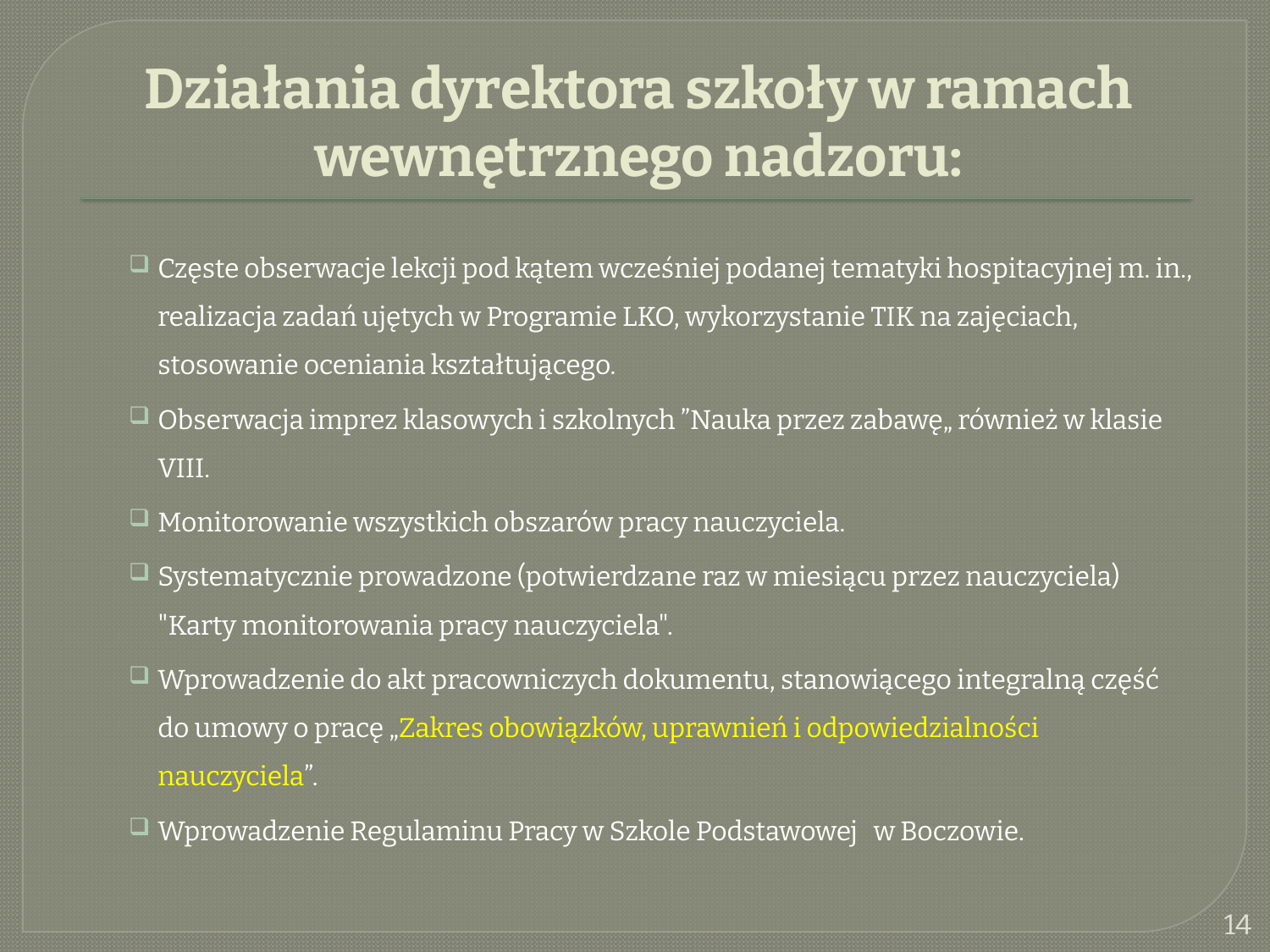

# Działania dyrektora szkoły w ramach wewnętrznego nadzoru:
Częste obserwacje lekcji pod kątem wcześniej podanej tematyki hospitacyjnej m. in., realizacja zadań ujętych w Programie LKO, wykorzystanie TIK na zajęciach, stosowanie oceniania kształtującego.
Obserwacja imprez klasowych i szkolnych ”Nauka przez zabawę„ również w klasie VIII.
Monitorowanie wszystkich obszarów pracy nauczyciela.
Systematycznie prowadzone (potwierdzane raz w miesiącu przez nauczyciela) "Karty monitorowania pracy nauczyciela".
Wprowadzenie do akt pracowniczych dokumentu, stanowiącego integralną część do umowy o pracę „Zakres obowiązków, uprawnień i odpowiedzialności   nauczyciela”.
Wprowadzenie Regulaminu Pracy w Szkole Podstawowej   w Boczowie.

14